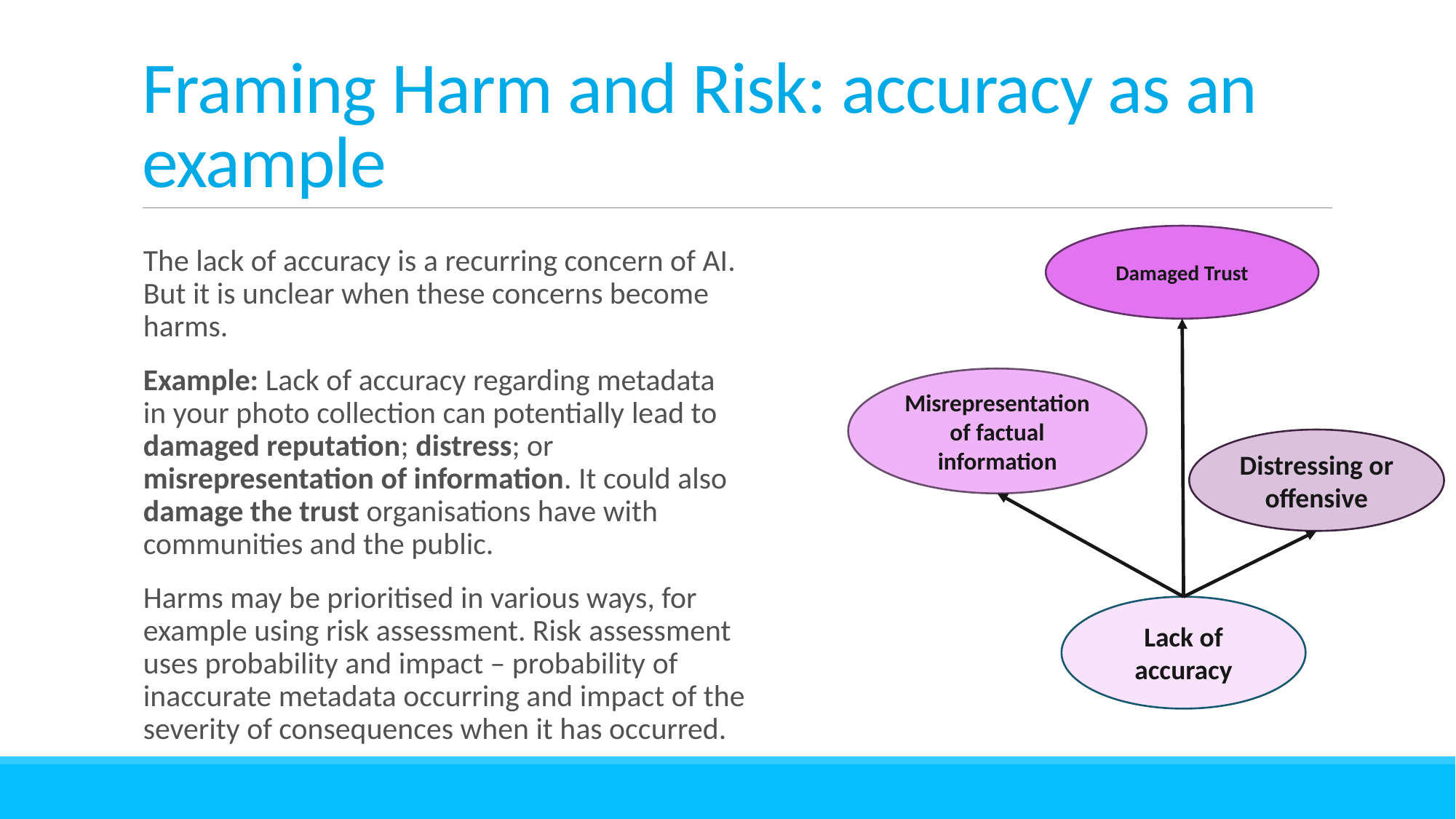

# Framing Harm and Risk: accuracy as an example
Damaged Trust
The lack of accuracy is a recurring concern of AI. But it is unclear when these concerns become harms.
Example: Lack of accuracy regarding metadata in your photo collection can potentially lead to damaged reputation; distress; or misrepresentation of information. It could also damage the trust organisations have with communities and the public.
Harms may be prioritised in various ways, for example using risk assessment. Risk assessment uses probability and impact – probability of inaccurate metadata occurring and impact of the severity of consequences when it has occurred.
Misrepresentation of factual information
Distressing or offensive
Lack of accuracy